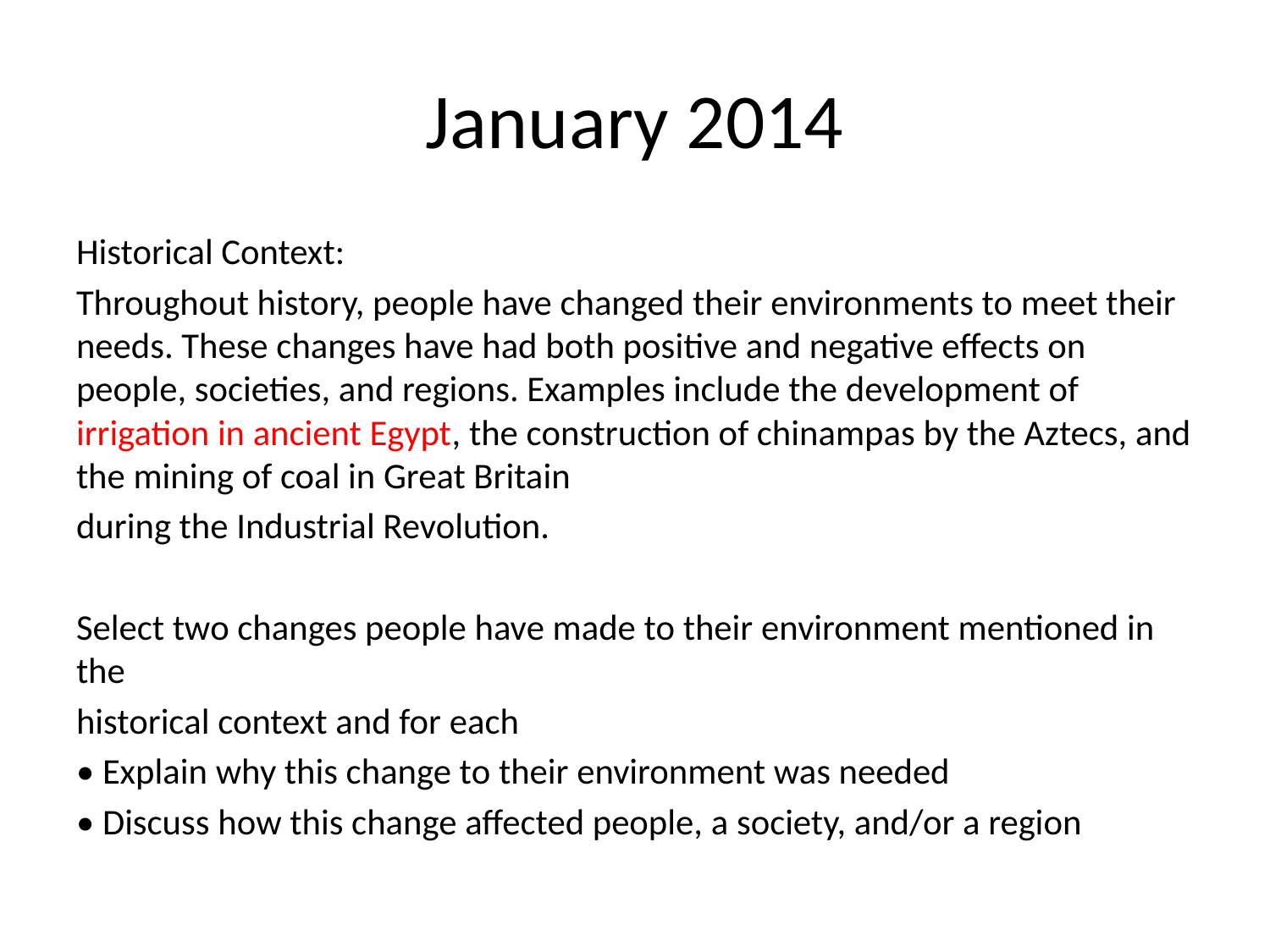

# January 2014
Historical Context:
Throughout history, people have changed their environments to meet their needs. These changes have had both positive and negative effects on people, societies, and regions. Examples include the development of irrigation in ancient Egypt, the construction of chinampas by the Aztecs, and the mining of coal in Great Britain
during the Industrial Revolution.

Select two changes people have made to their environment mentioned in the
historical context and for each
• Explain why this change to their environment was needed
• Discuss how this change affected people, a society, and/or a region